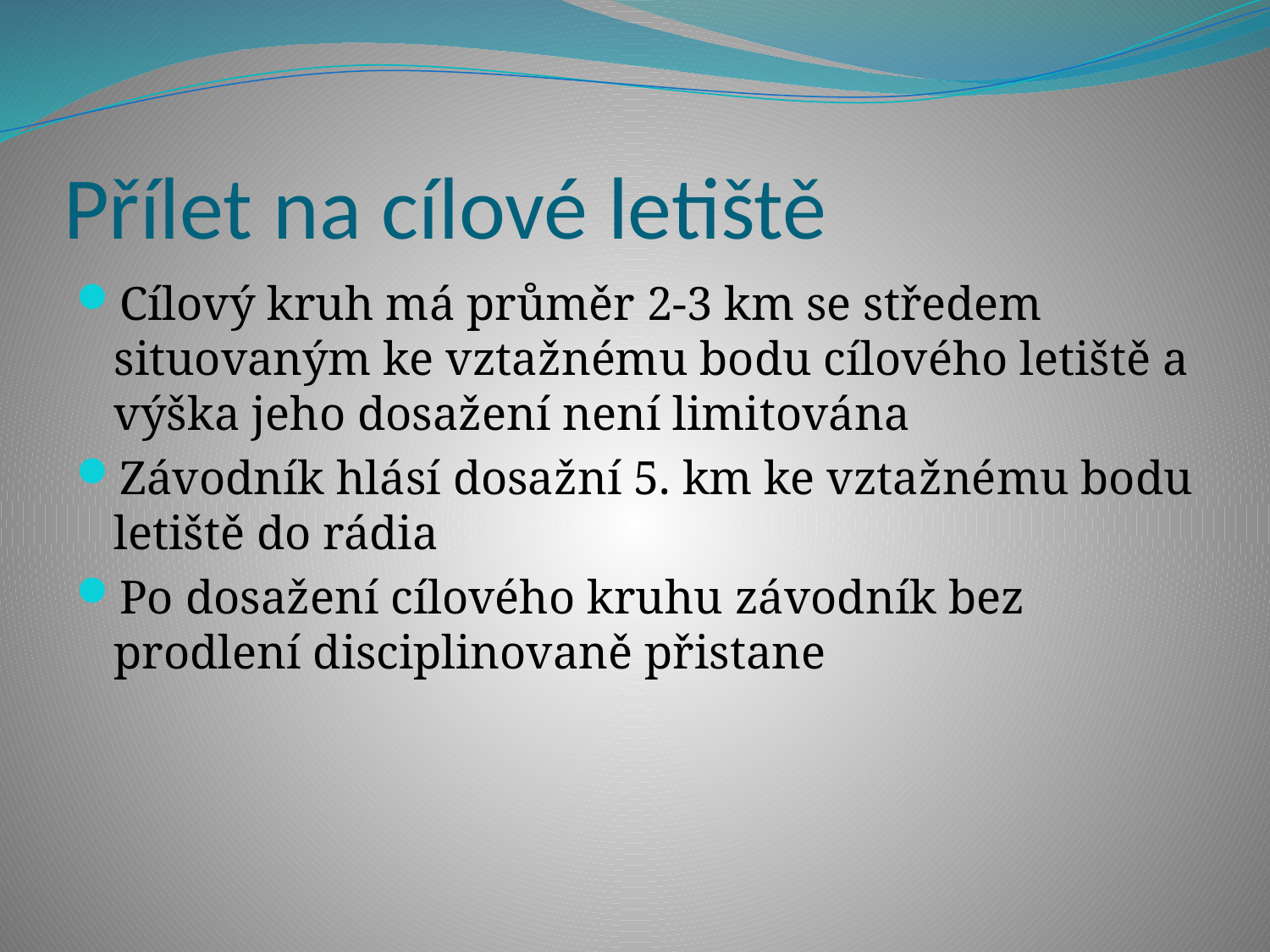

# Přílet na cílové letiště
Cílový kruh má průměr 2-3 km se středem situovaným ke vztažnému bodu cílového letiště a výška jeho dosažení není limitována
Závodník hlásí dosažní 5. km ke vztažnému bodu letiště do rádia
Po dosažení cílového kruhu závodník bez prodlení disciplinovaně přistane